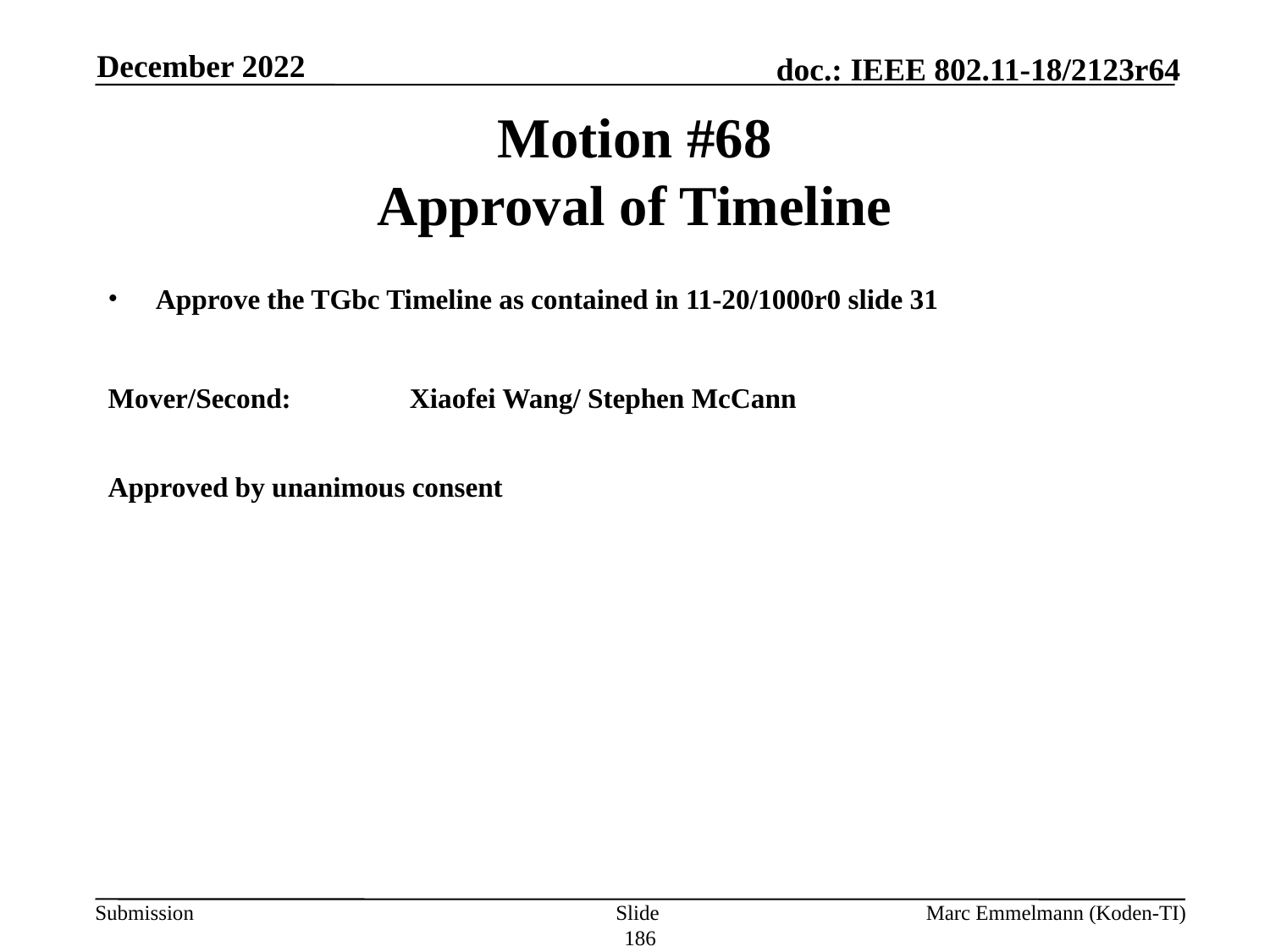

December 2022
# Motion #68 Approval of Timeline
Approve the TGbc Timeline as contained in 11-20/1000r0 slide 31

Mover/Second:	Xiaofei Wang/ Stephen McCann

Approved by unanimous consent
Slide 186
Marc Emmelmann (Koden-TI)